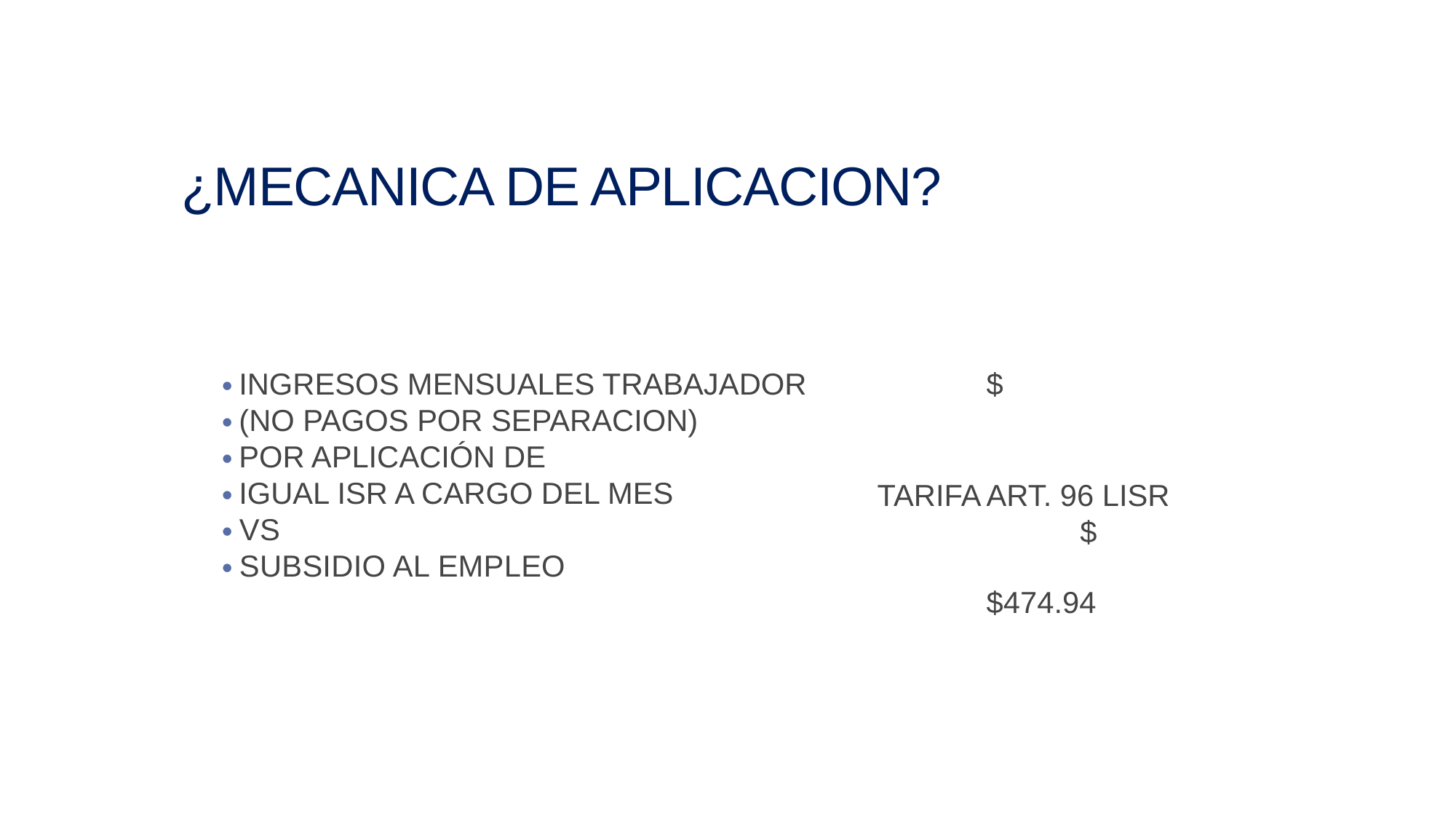

¿MECANICA DE APLICACION?
🞄 INGRESOS MENSUALES TRABAJADOR
🞄 (NO PAGOS POR SEPARACION)
🞄 POR APLICACIÓN DE
🞄 IGUAL ISR A CARGO DEL MES
🞄 VS
🞄 SUBSIDIO AL EMPLEO
$
TARIFA ART. 96 LISR
$
$474.94